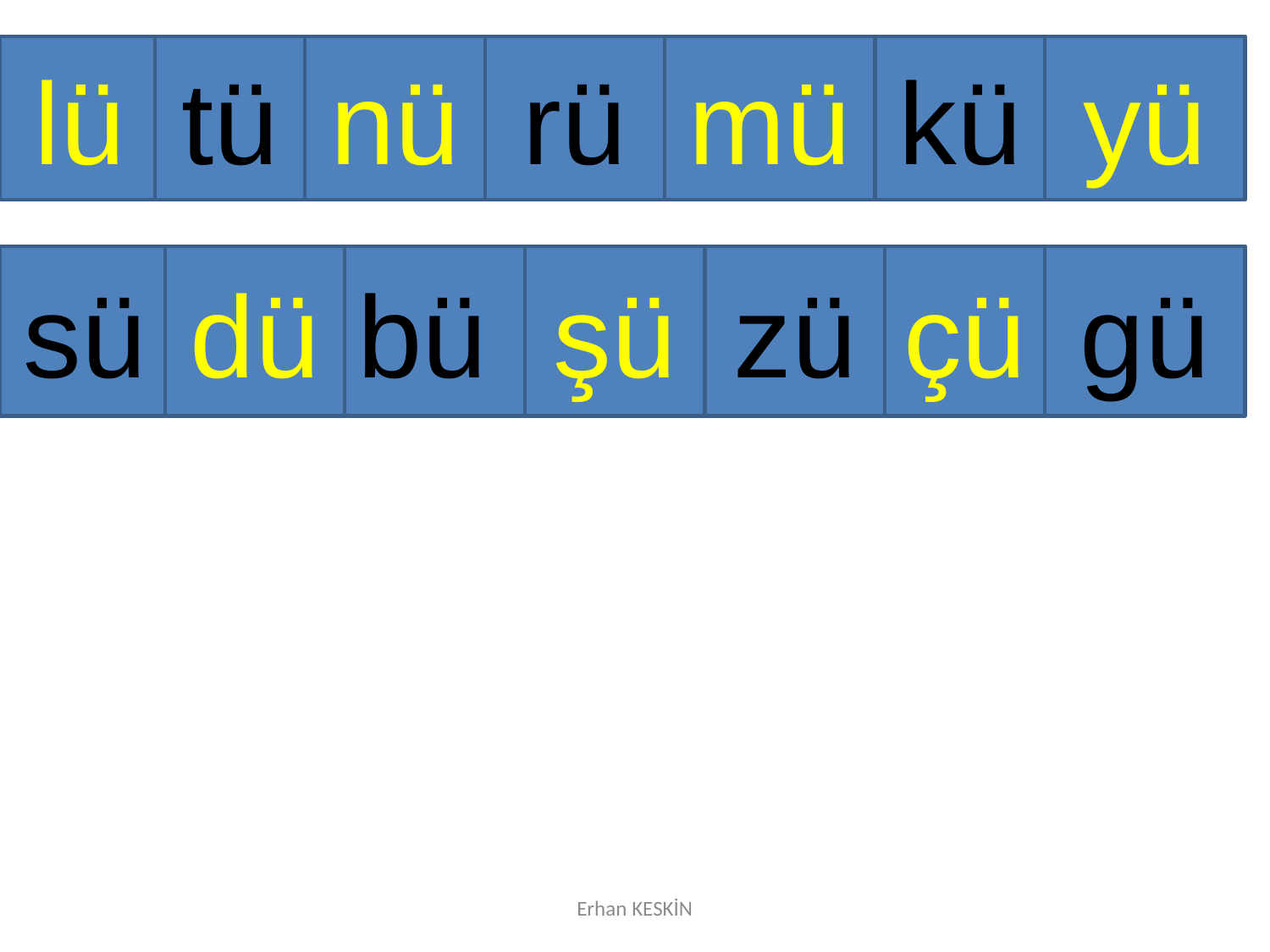

lü
tü
nü
rü
mü
kü
yü
sü
dü
bü
şü
zü
çü
gü
Erhan KESKİN